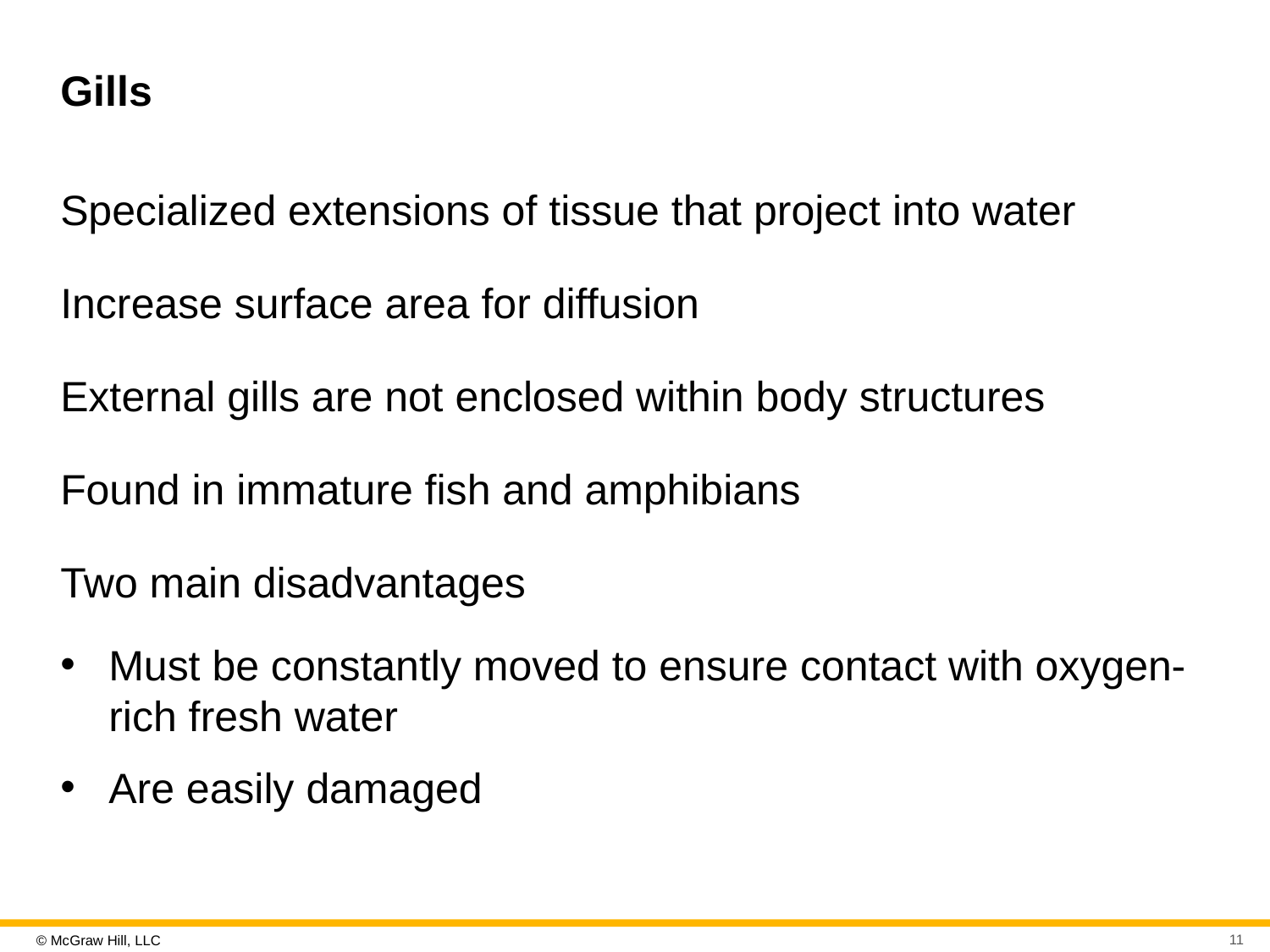

# Gills
Specialized extensions of tissue that project into water
Increase surface area for diffusion
External gills are not enclosed within body structures
Found in immature fish and amphibians
Two main disadvantages
Must be constantly moved to ensure contact with oxygen-rich fresh water
Are easily damaged
11